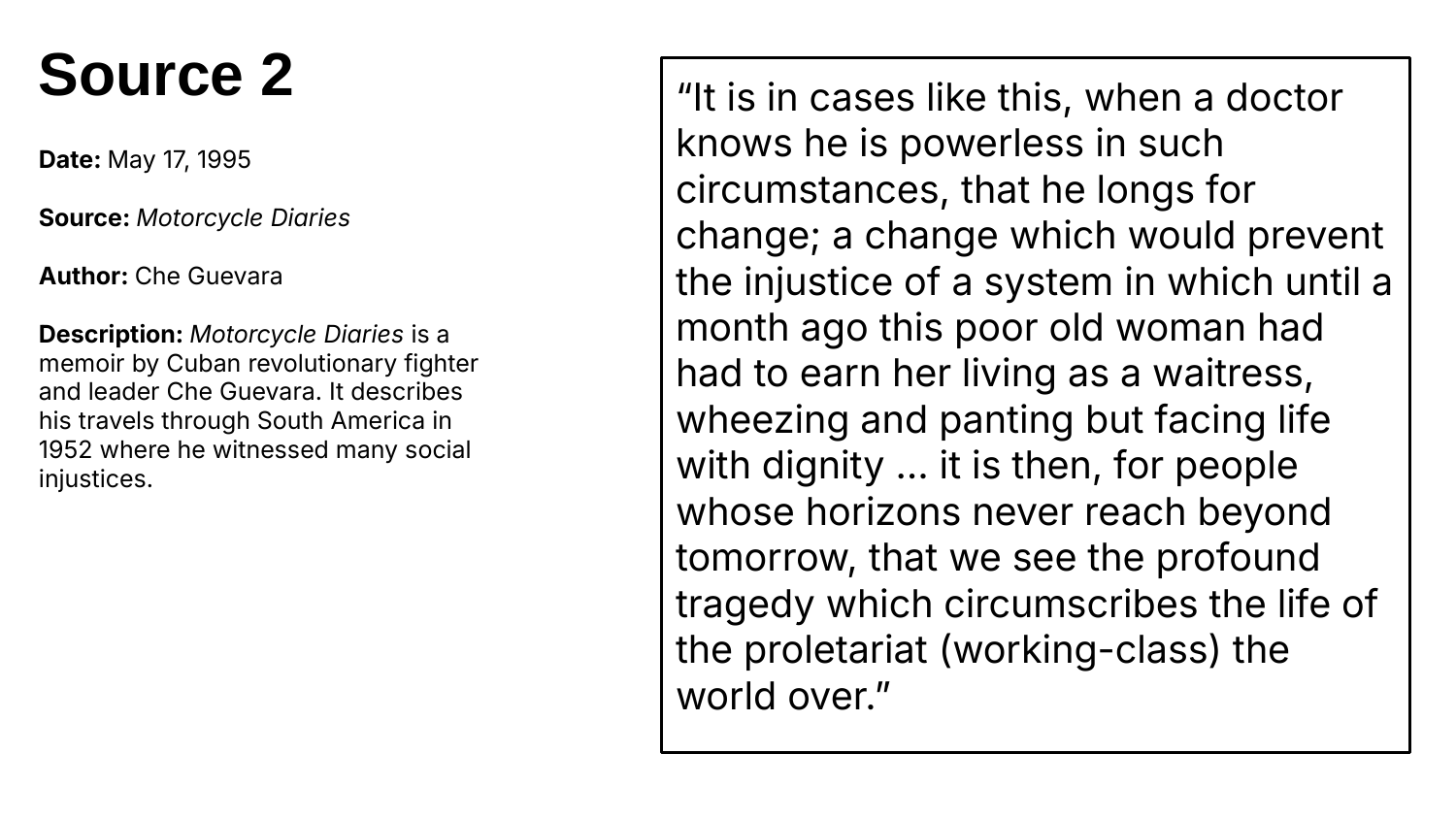

Source 2

Date: May 17, 1995

Source: Motorcycle Diaries

Author: Che Guevara

Description: Motorcycle Diaries is a memoir by Cuban revolutionary fighter and leader Che Guevara. It describes his travels through South America in 1952 where he witnessed many social injustices.
“It is in cases like this, when a doctor knows he is powerless in such circumstances, that he longs for change; a change which would prevent the injustice of a system in which until a month ago this poor old woman had had to earn her living as a waitress, wheezing and panting but facing life with dignity … it is then, for people whose horizons never reach beyond tomorrow, that we see the profound tragedy which circumscribes the life of the proletariat (working-class) the world over.”